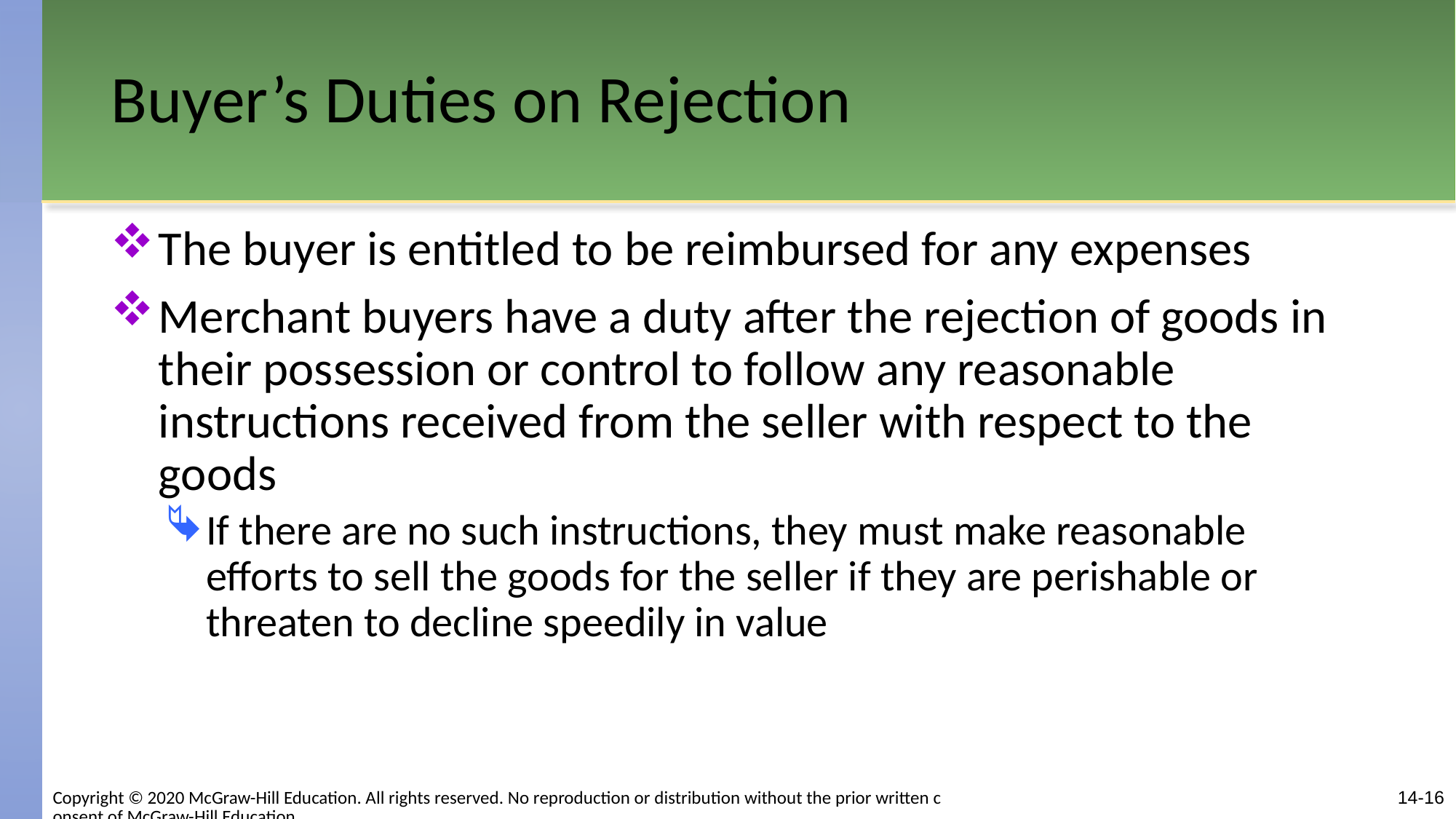

# Buyer’s Duties on Rejection
The buyer is entitled to be reimbursed for any expenses
Merchant buyers have a duty after the rejection of goods in their possession or control to follow any reasonable instructions received from the seller with respect to the goods
If there are no such instructions, they must make reasonable efforts to sell the goods for the seller if they are perishable or threaten to decline speedily in value
Copyright © 2020 McGraw-Hill Education. All rights reserved. No reproduction or distribution without the prior written consent of McGraw-Hill Education.
14-16